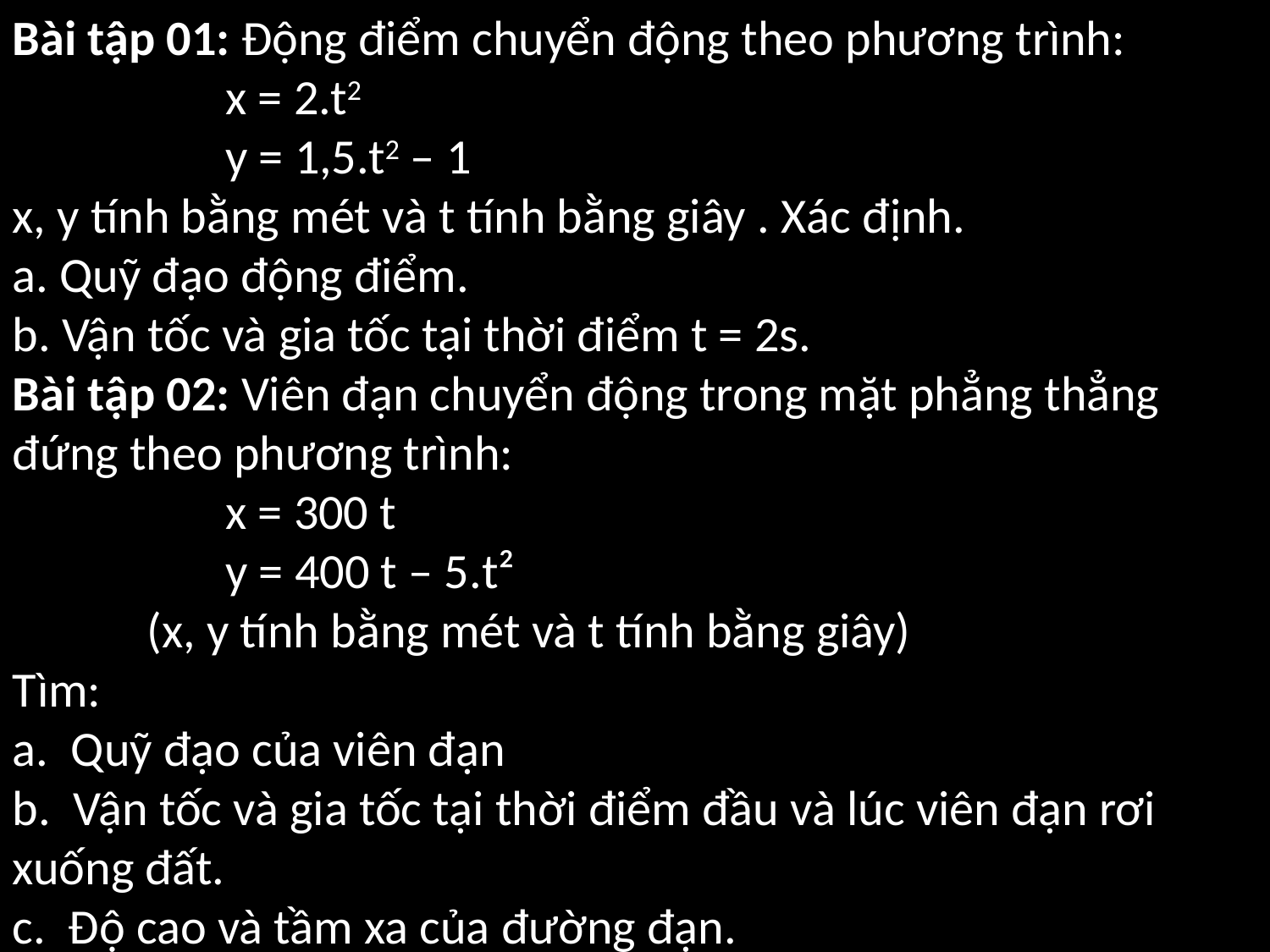

Bài tập 01: Động điểm chuyển động theo phương trình:
                   x = 2.t2
                   y = 1,5.t2 – 1
x, y tính bằng mét và t tính bằng giây . Xác định.
a. Quỹ đạo động điểm.
b. Vận tốc và gia tốc tại thời điểm t = 2s.
Bài tập 02: Viên đạn chuyển động trong mặt phẳng thẳng đứng theo phương trình:
                   x = 300 t
                   y = 400 t – 5.t²
            (x, y tính bằng mét và t tính bằng giây)
Tìm:
a.  Quỹ đạo của viên đạn
b.  Vận tốc và gia tốc tại thời điểm đầu và lúc viên đạn rơi xuống đất.
c.  Độ cao và tầm xa của đường đạn.